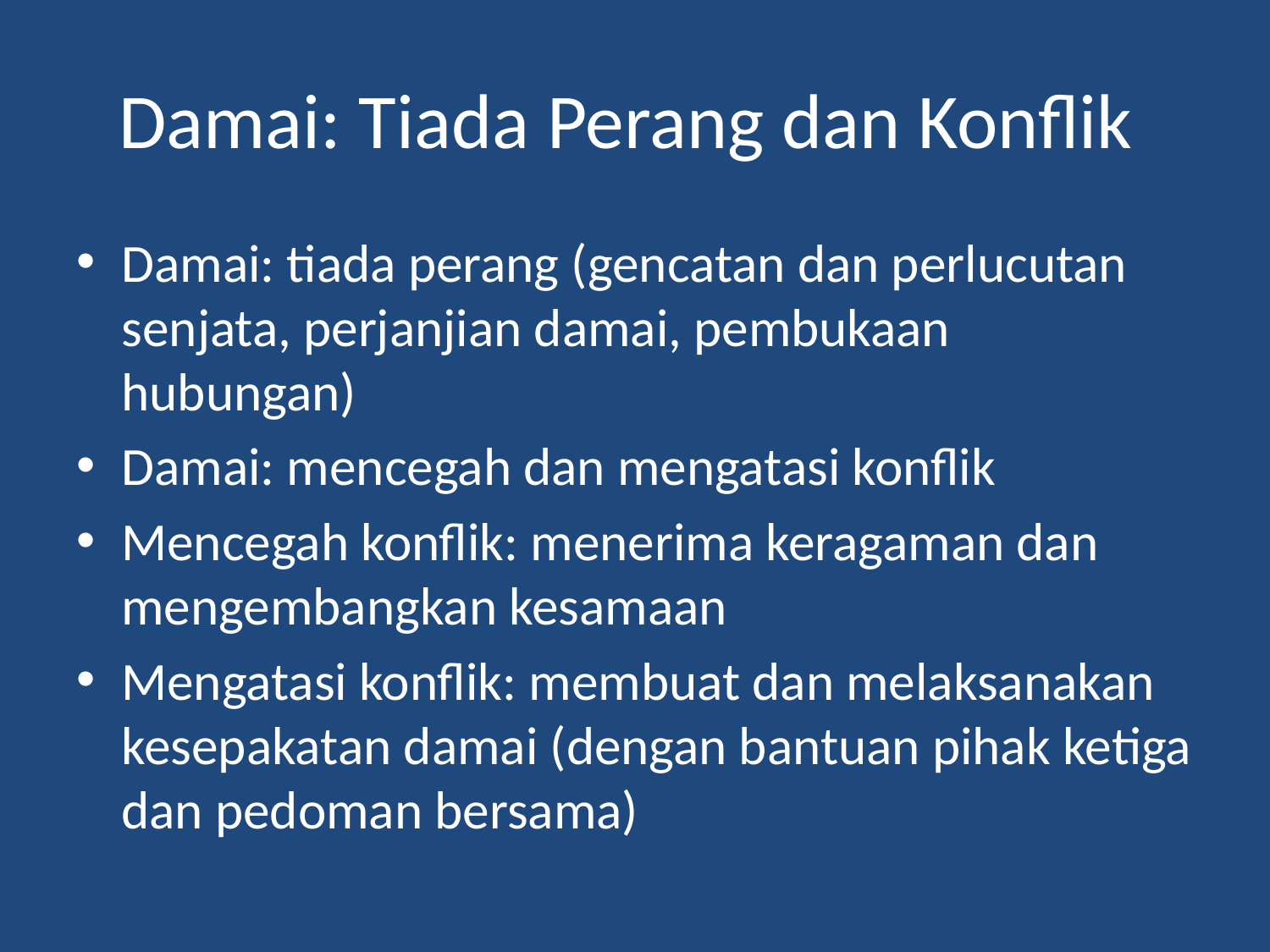

# Damai: Tiada Perang dan Konflik
Damai: tiada perang (gencatan dan perlucutan senjata, perjanjian damai, pembukaan hubungan)
Damai: mencegah dan mengatasi konflik
Mencegah konflik: menerima keragaman dan mengembangkan kesamaan
Mengatasi konflik: membuat dan melaksanakan kesepakatan damai (dengan bantuan pihak ketiga dan pedoman bersama)